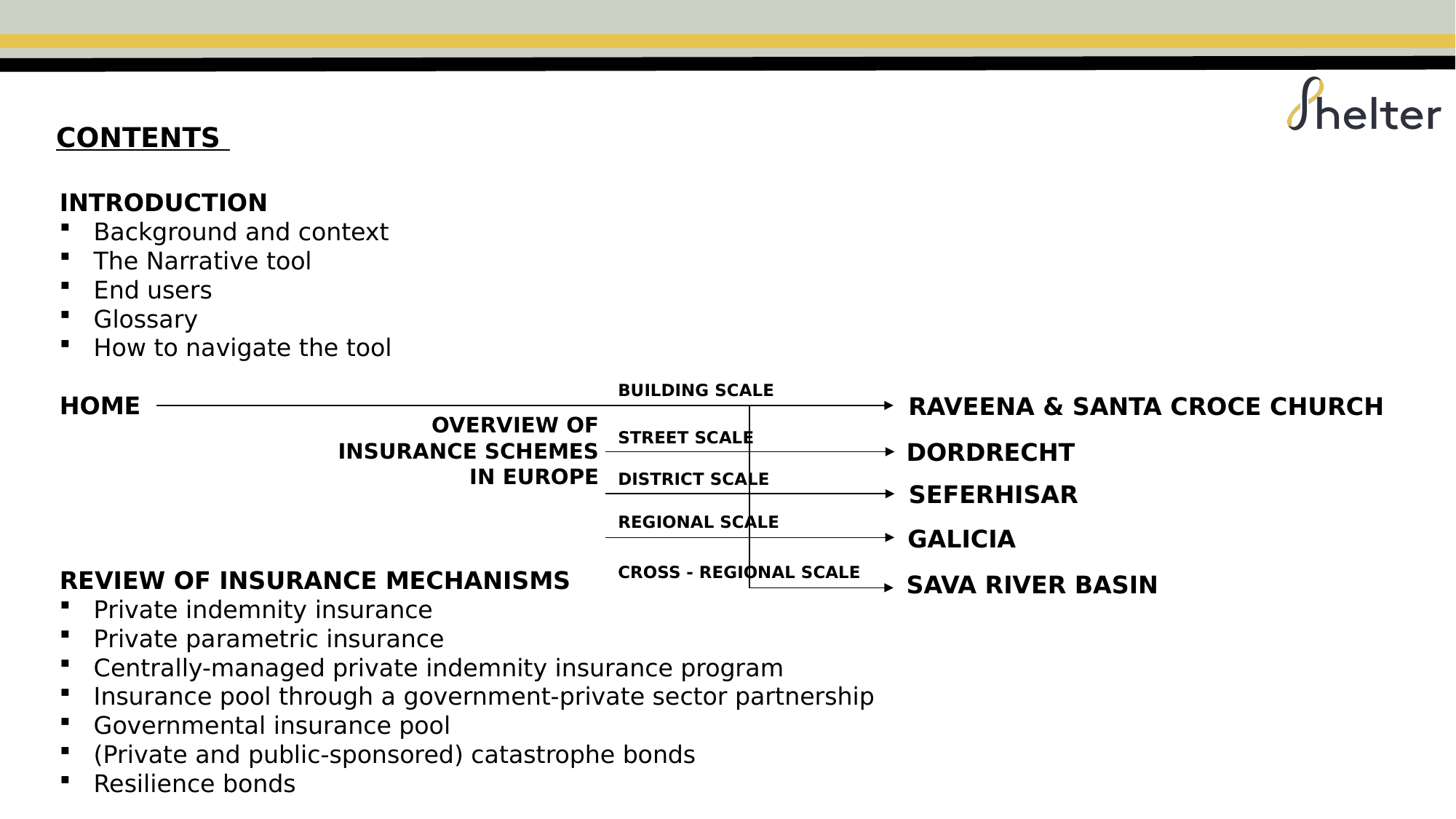

CONTENTS
INTRODUCTION
Background and context
The Narrative tool
End users
Glossary
How to navigate the tool

HOME

REVIEW OF INSURANCE MECHANISMS
Private indemnity insurance
Private parametric insurance
Centrally-managed private indemnity insurance program
Insurance pool through a government-private sector partnership
Governmental insurance pool
(Private and public-sponsored) catastrophe bonds
Resilience bonds

BUILDING SCALE
RAVEENA & SANTA CROCE CHURCH

OVERVIEW OF INSURANCE SCHEMES IN EUROPE

STREET SCALE
DORDRECHT
DISTRICT SCALE
SEFERHISAR
REGIONAL SCALE
GALICIA
CROSS - REGIONAL SCALE
SAVA RIVER BASIN